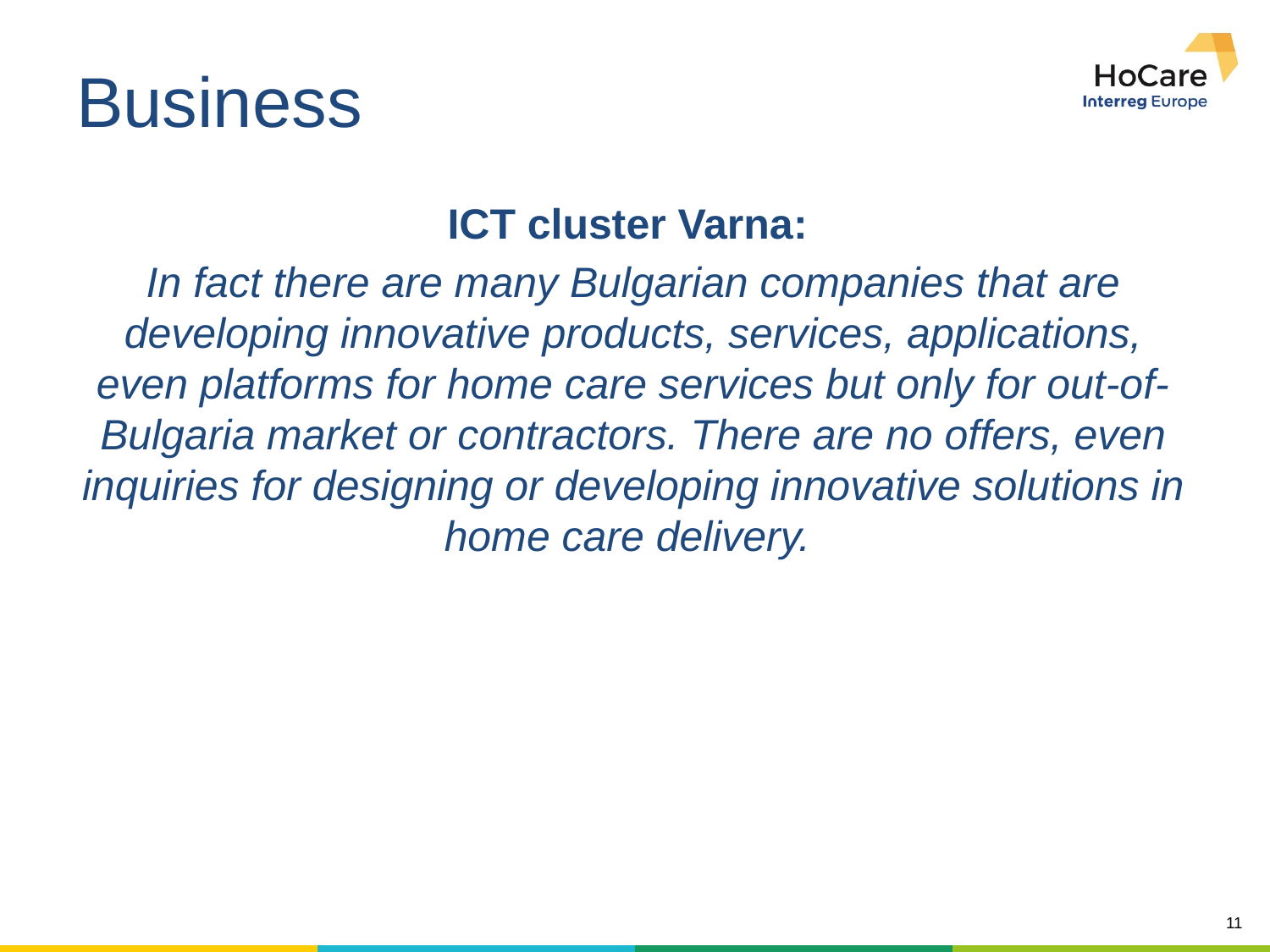

# Business
ICT cluster Varna:
In fact there are many Bulgarian companies that are developing innovative products, services, applications, even platforms for home care services but only for out-of-Bulgaria market or contractors. There are no offers, even inquiries for designing or developing innovative solutions in home care delivery.